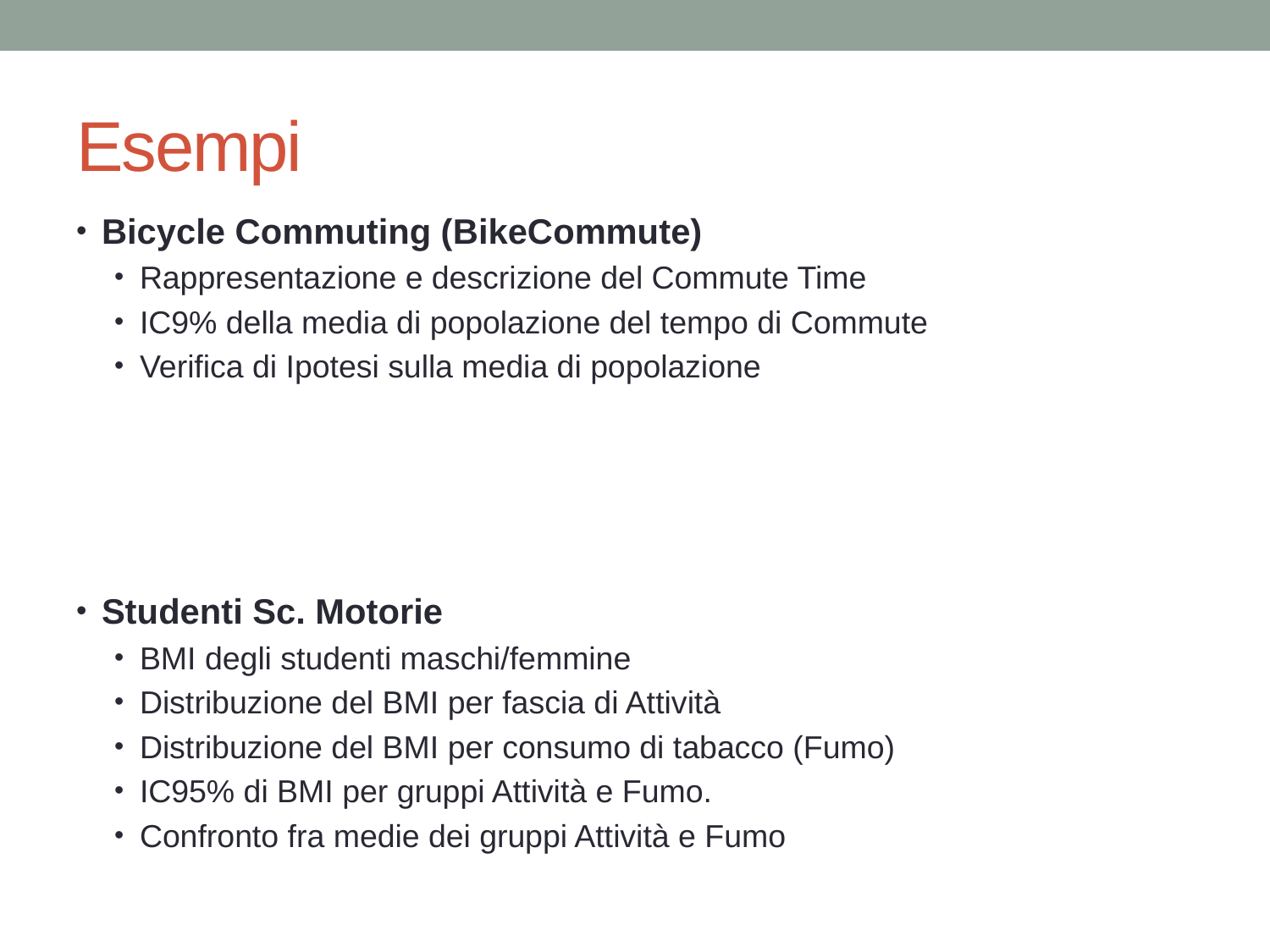

# Esempi
Bicycle Commuting (BikeCommute)
Rappresentazione e descrizione del Commute Time
IC9% della media di popolazione del tempo di Commute
Verifica di Ipotesi sulla media di popolazione
Studenti Sc. Motorie
BMI degli studenti maschi/femmine
Distribuzione del BMI per fascia di Attività
Distribuzione del BMI per consumo di tabacco (Fumo)
IC95% di BMI per gruppi Attività e Fumo.
Confronto fra medie dei gruppi Attività e Fumo